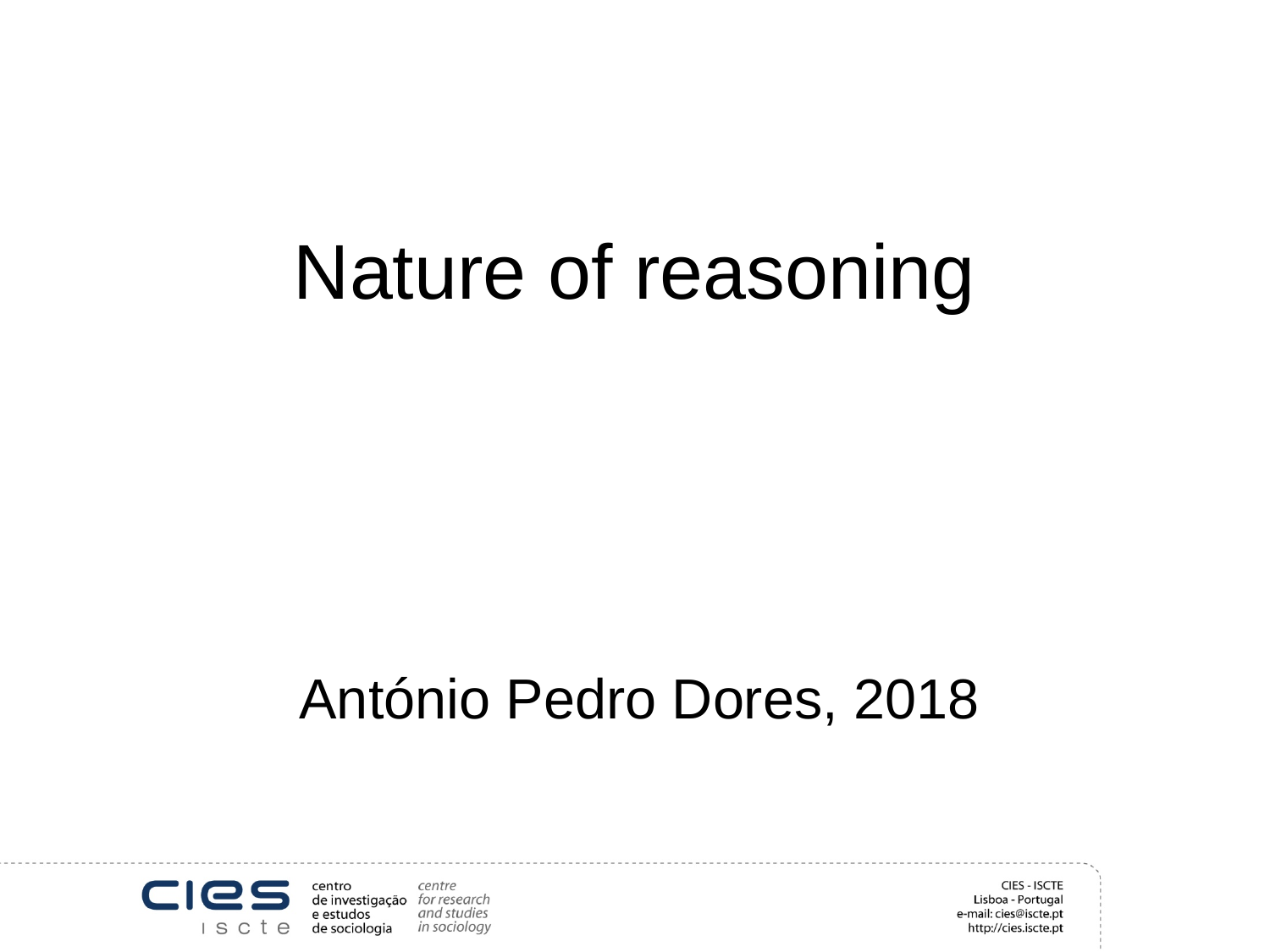

# Nature of reasoning
António Pedro Dores, 2018